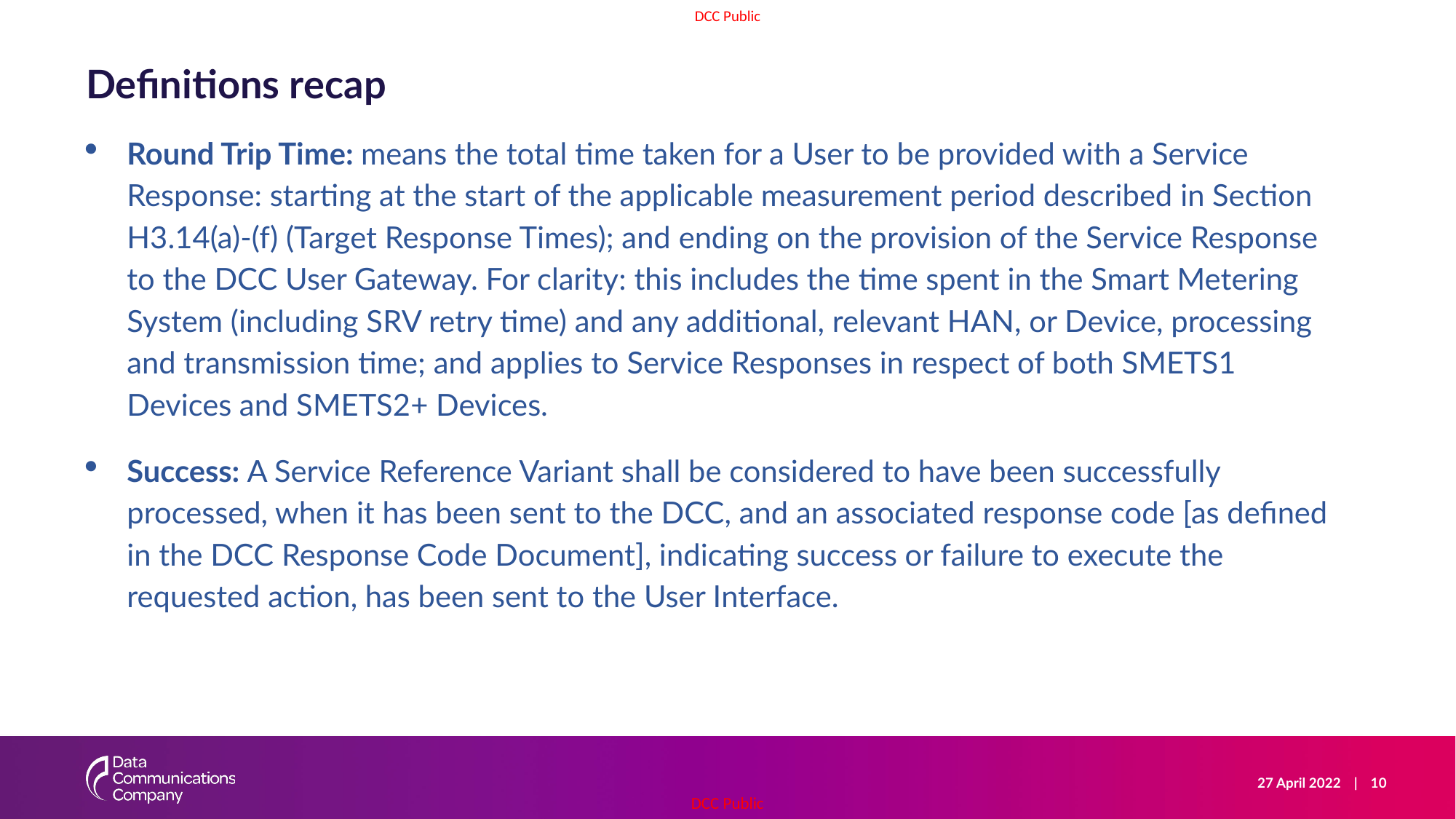

# Definitions recap
Round Trip Time: means the total time taken for a User to be provided with a Service Response: starting at the start of the applicable measurement period described in Section H3.14(a)-(f) (Target Response Times); and ending on the provision of the Service Response to the DCC User Gateway. For clarity: this includes the time spent in the Smart Metering System (including SRV retry time) and any additional, relevant HAN, or Device, processing and transmission time; and applies to Service Responses in respect of both SMETS1 Devices and SMETS2+ Devices.
Success: A Service Reference Variant shall be considered to have been successfully processed, when it has been sent to the DCC, and an associated response code [as defined in the DCC Response Code Document], indicating success or failure to execute the requested action, has been sent to the User Interface.